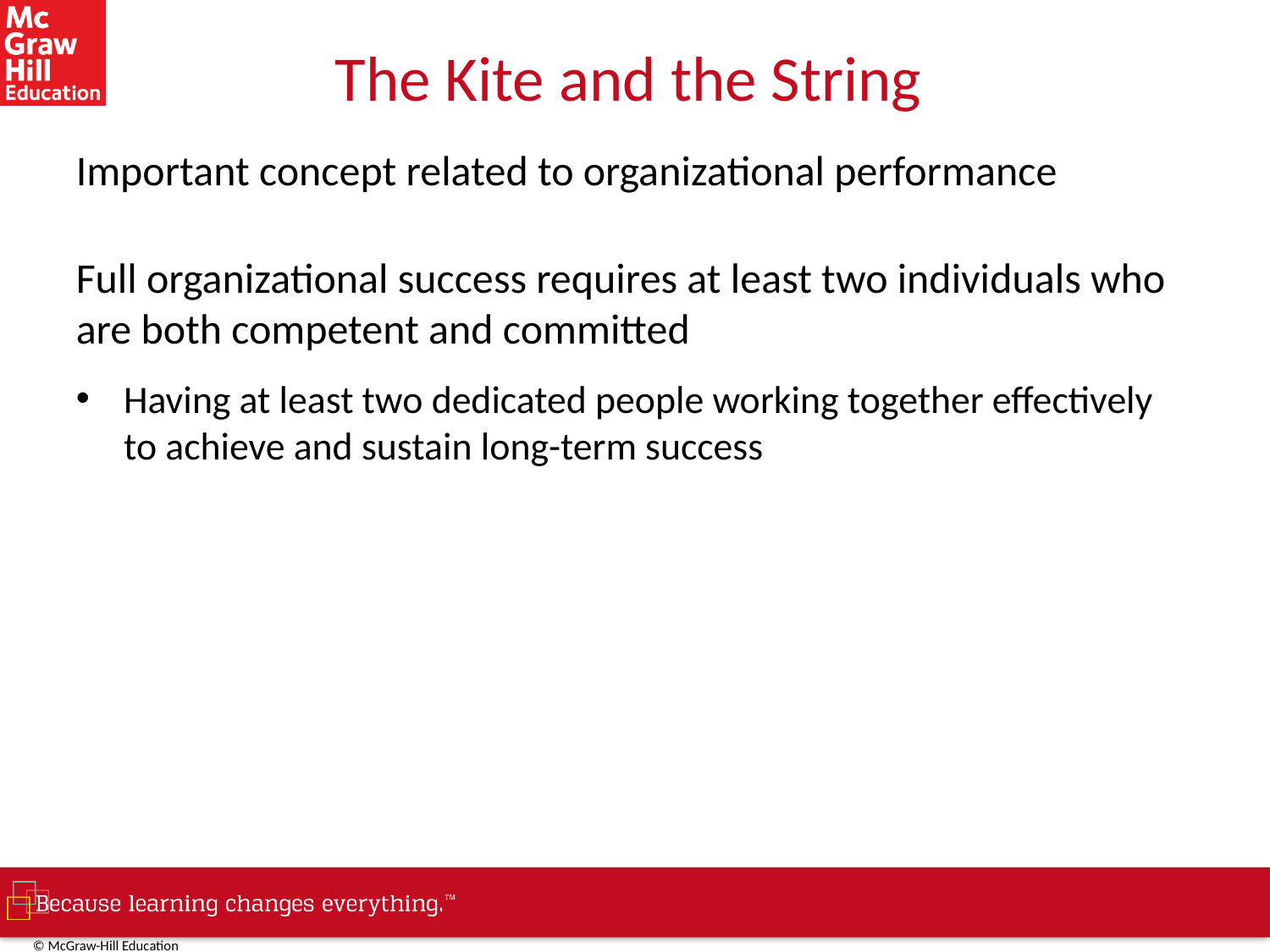

# The Kite and the String
Important concept related to organizational performance

Full organizational success requires at least two individuals who are both competent and committed
Having at least two dedicated people working together effectively to achieve and sustain long-term success